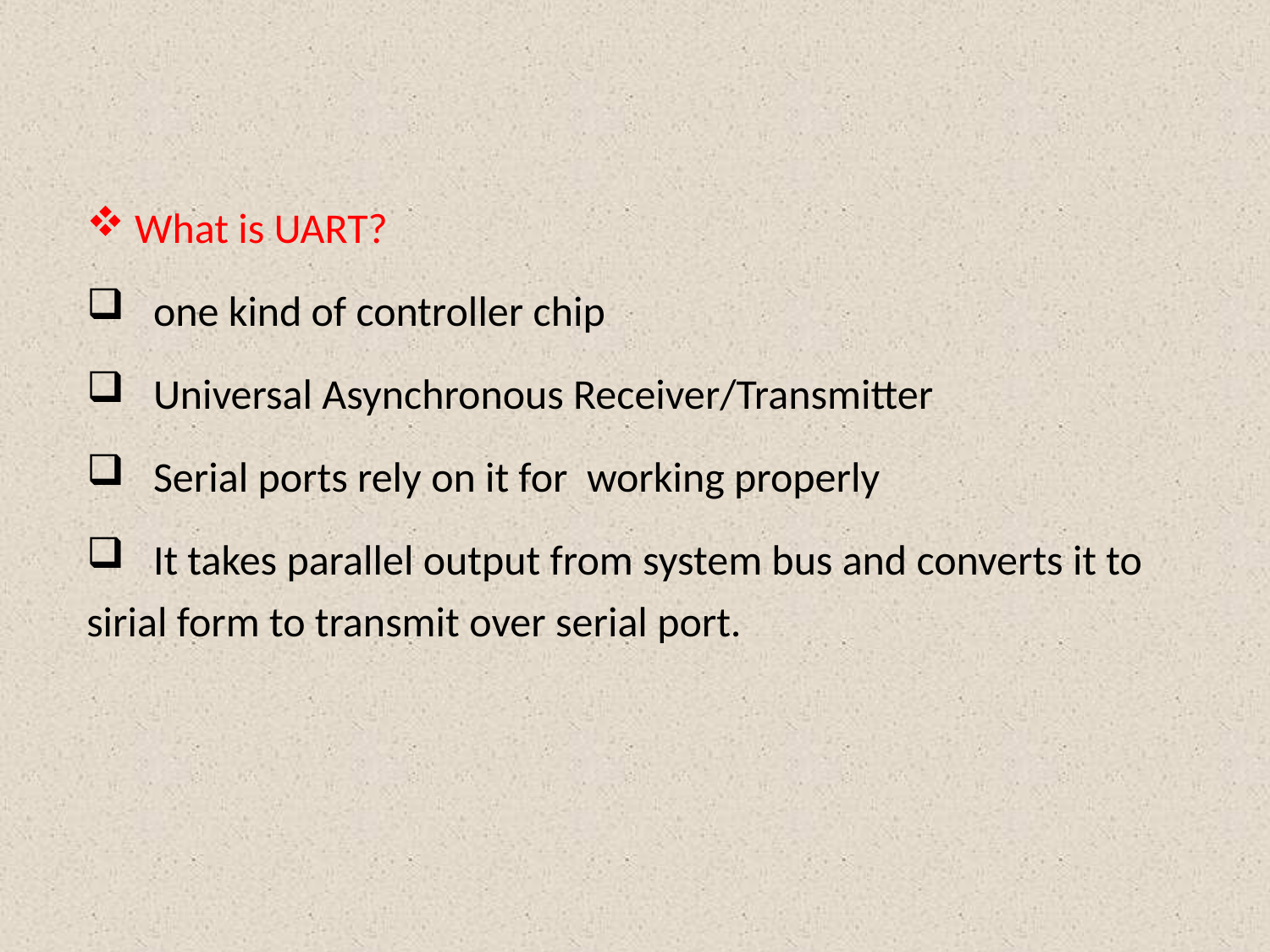

What is UART?
   one kind of controller chip
   Universal Asynchronous Receiver/Transmitter
   Serial ports rely on it for  working properly
   It takes parallel output from system bus and converts it to sirial form to transmit over serial port.